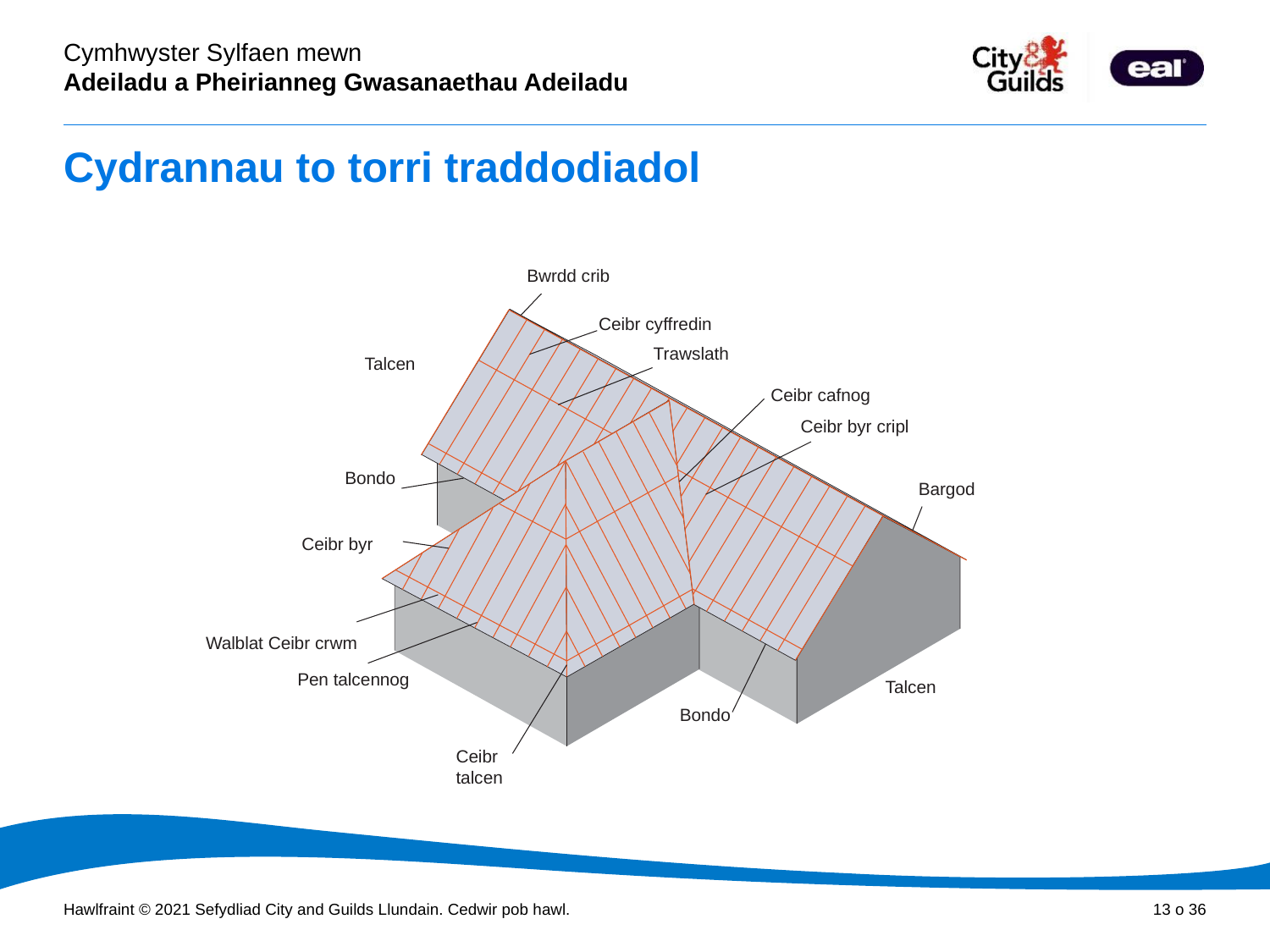

# Cydrannau to torri traddodiadol
Bwrdd crib
        Ceibr cyffredin

Trawslath
Talcen
Ceibr cafnog
Ceibr byr cripl
Bondo
Bargod

              Ceibr byr

Walblat Ceibr crwm
Pen talcennog
Talcen
Bondo
Ceibr talcen
DIPLOMA LEFEL 2 MEWN GWAITH COED AR Y SAFLE A GWAITH COED PENSAERNÏOL MEINCIAU
305